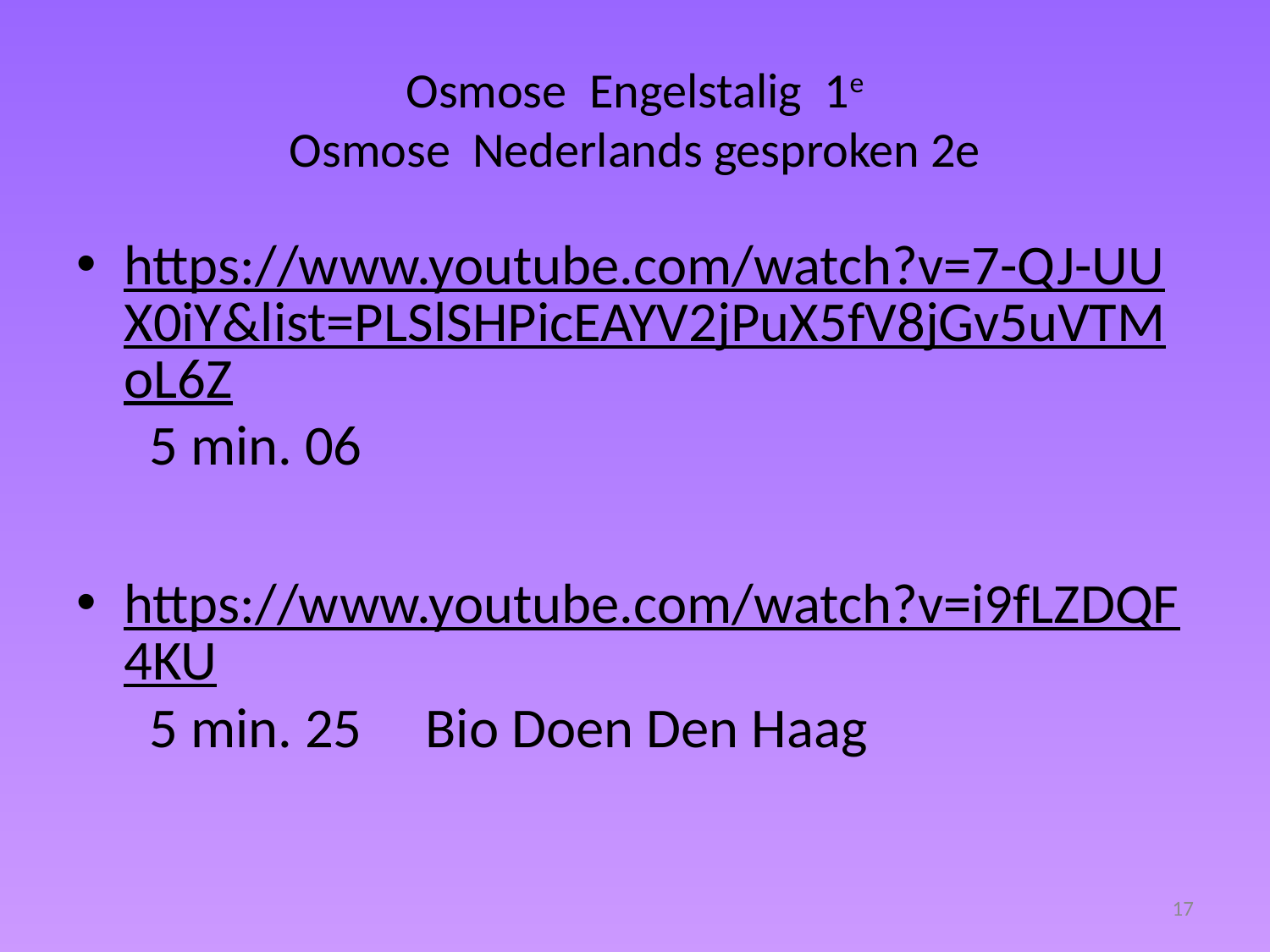

# Osmose  Engelstalig  1e Osmose  Nederlands gesproken 2e
https://www.youtube.com/watch?v=7-QJ-UUX0iY&list=PLSlSHPicEAYV2jPuX5fV8jGv5uVTMoL6Z  5 min. 06

https://www.youtube.com/watch?v=i9fLZDQF4KU  5 min. 25     Bio Doen Den Haag
17